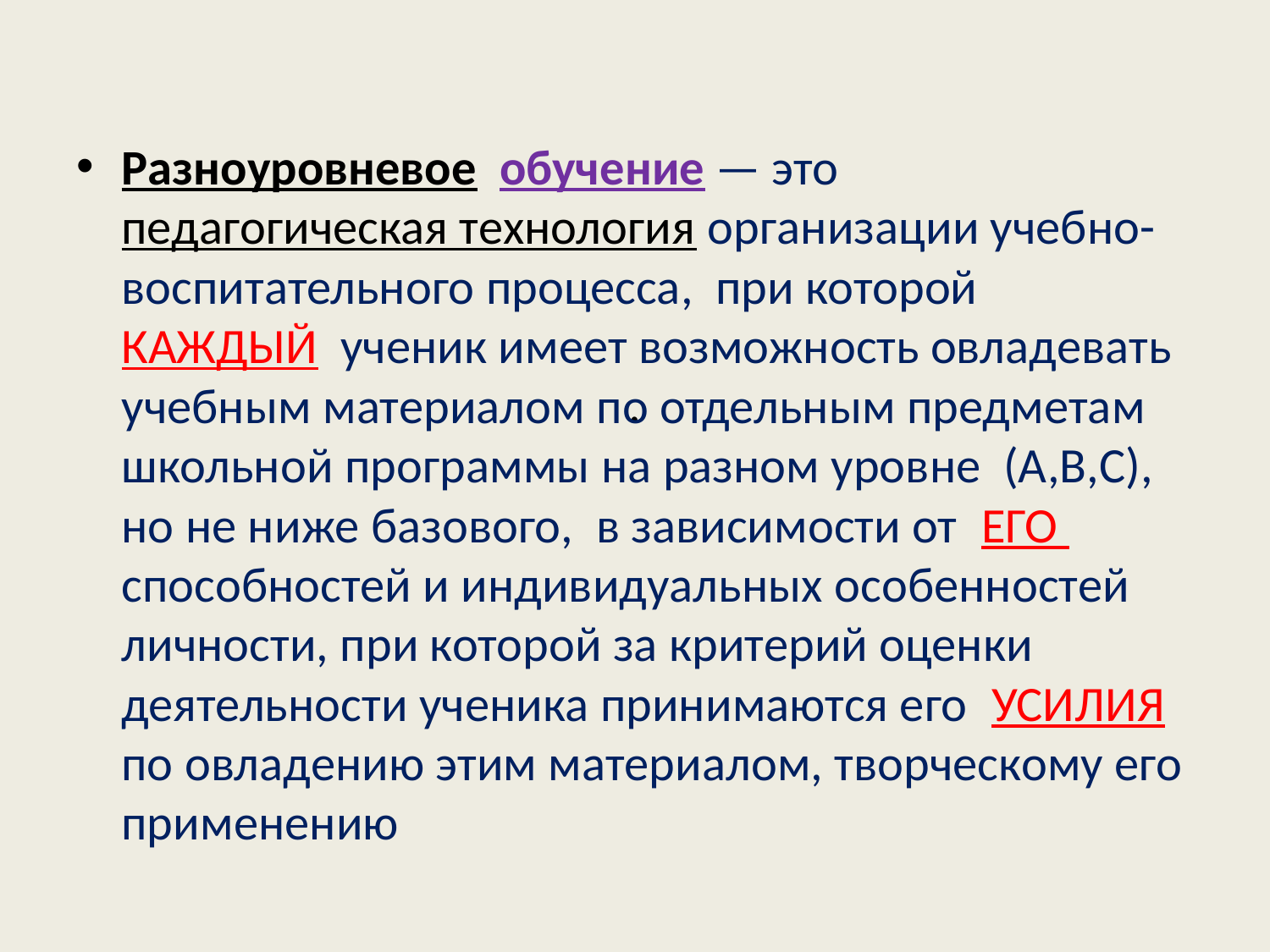

# .

Разноуровневое  обучение — это педагогическая технология организации учебно-воспитательного процесса,  при которой  КАЖДЫЙ  ученик имеет возможность овладевать учебным материалом по отдельным предметам школьной программы на разном уровне  (А,В,С), но не ниже базового,  в зависимости от  ЕГО  способностей и индивидуальных особенностей личности, при которой за критерий оценки деятельности ученика принимаются его  УСИЛИЯ   по овладению этим материалом, творческому его применению